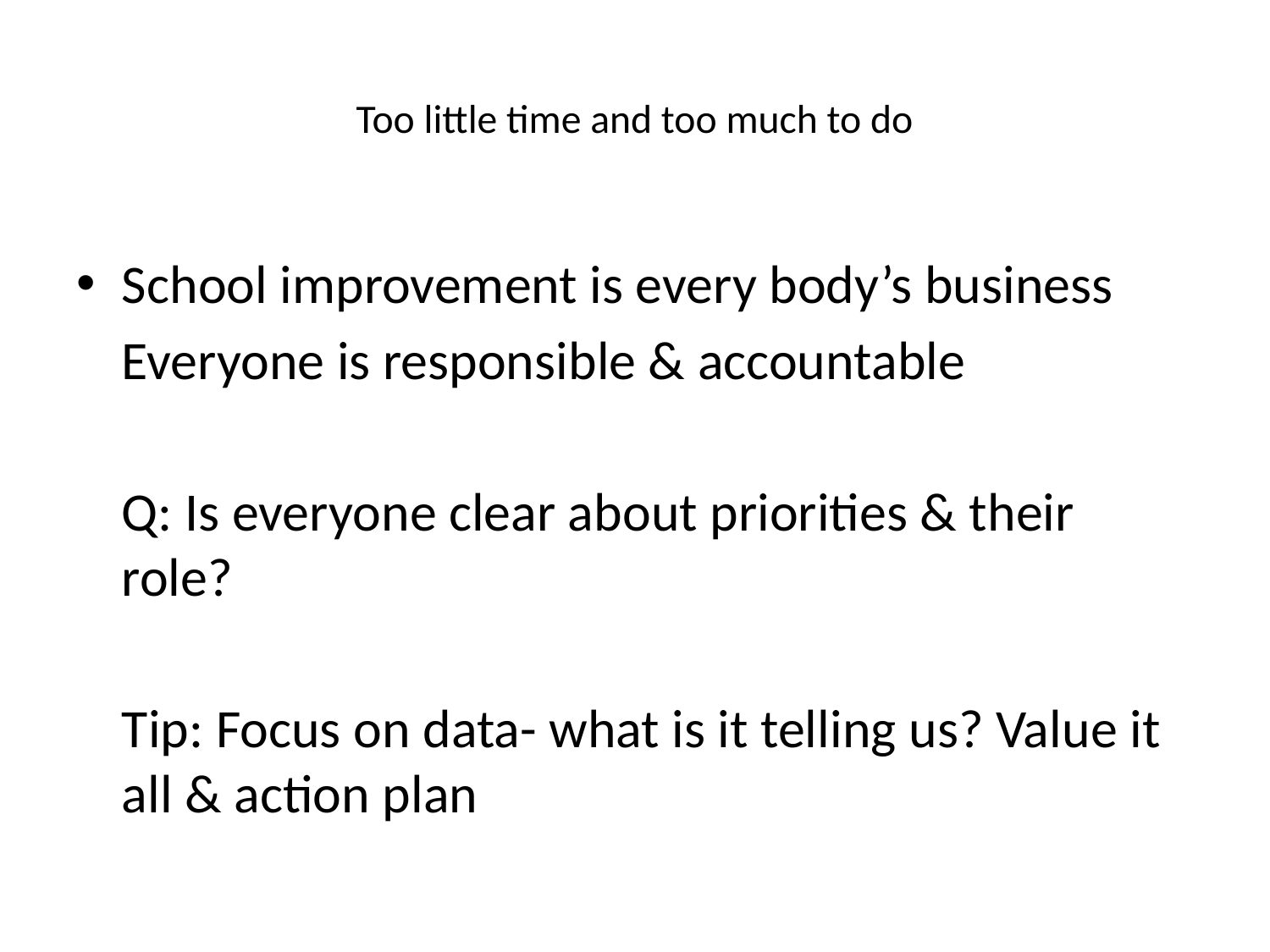

# Too little time and too much to do
School improvement is every body’s business
	Everyone is responsible & accountable

	Q: Is everyone clear about priorities & their role?

	Tip: Focus on data- what is it telling us? Value it all & action plan